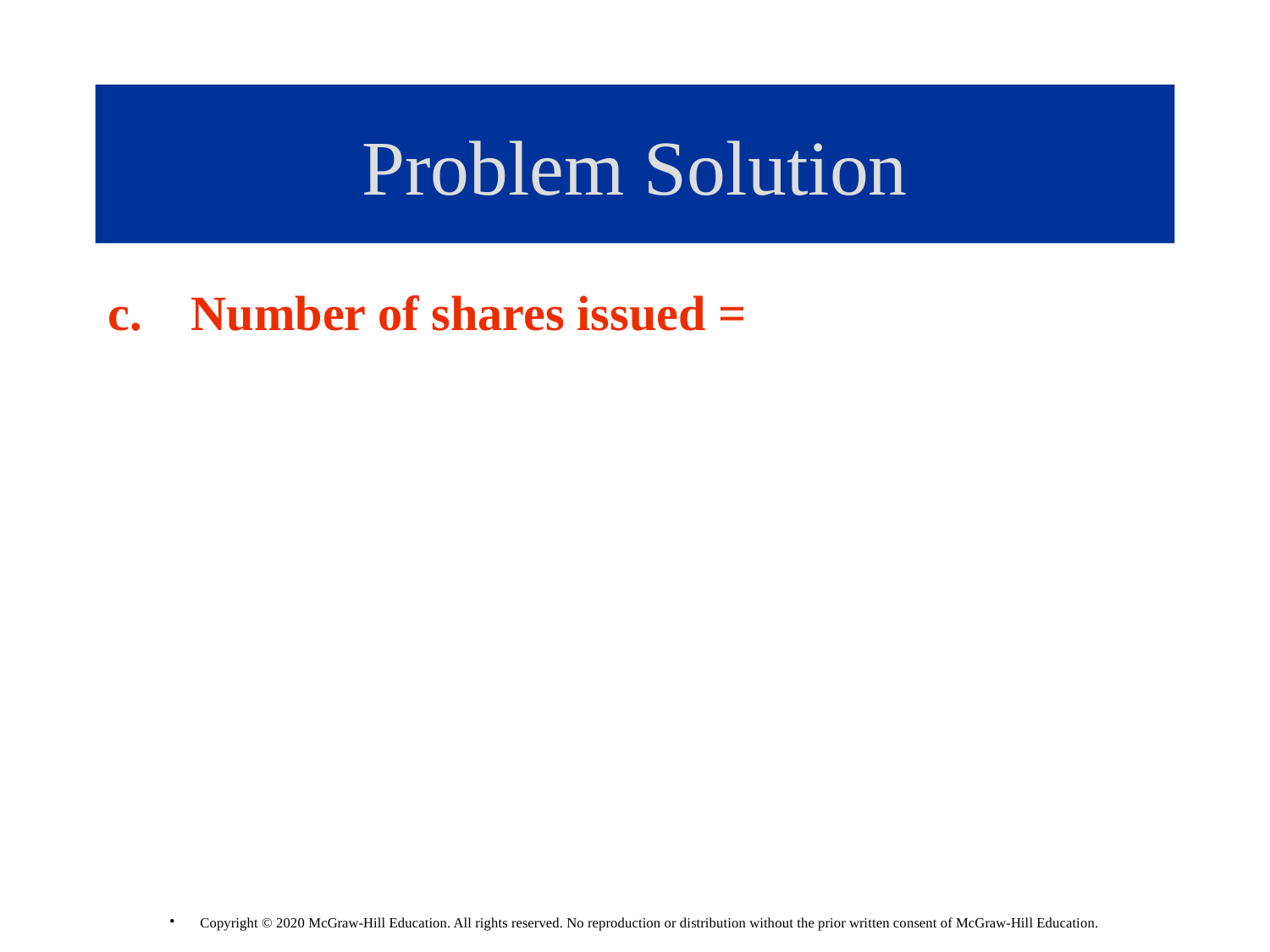

# Problem Solution
c.    Number of shares issued =